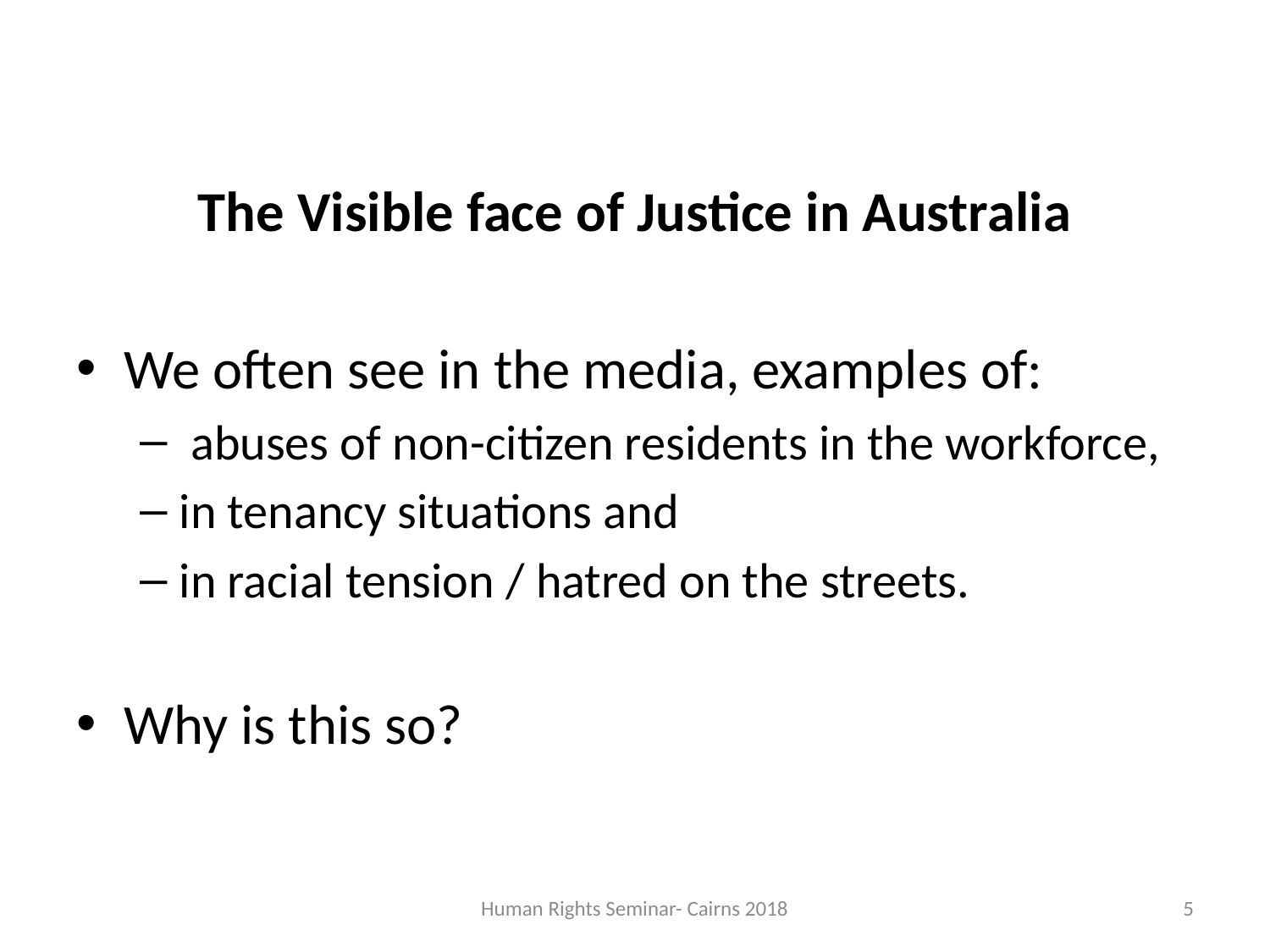

The Visible face of Justice in Australia

We often see in the media, examples of:
 abuses of non-citizen residents in the workforce,
in tenancy situations and
in racial tension / hatred on the streets.

Why is this so?

Human Rights Seminar- Cairns 2018
5